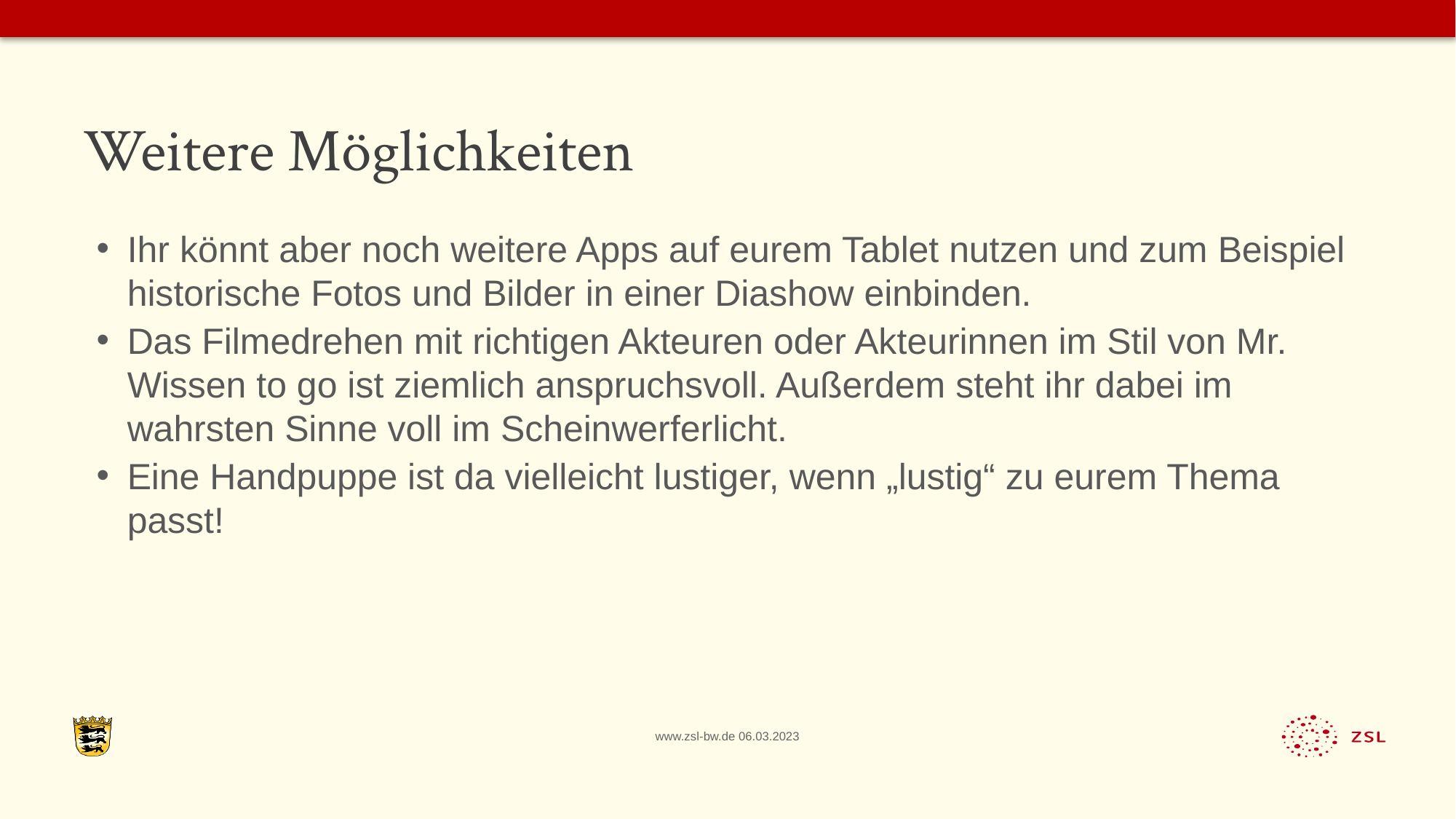

# Weitere Möglichkeiten
Ihr könnt aber noch weitere Apps auf eurem Tablet nutzen und zum Beispiel historische Fotos und Bilder in einer Diashow einbinden.
Das Filmedrehen mit richtigen Akteuren oder Akteurinnen im Stil von Mr. Wissen to go ist ziemlich anspruchsvoll. Außerdem steht ihr dabei im wahrsten Sinne voll im Scheinwerferlicht.
Eine Handpuppe ist da vielleicht lustiger, wenn „lustig“ zu eurem Thema passt!